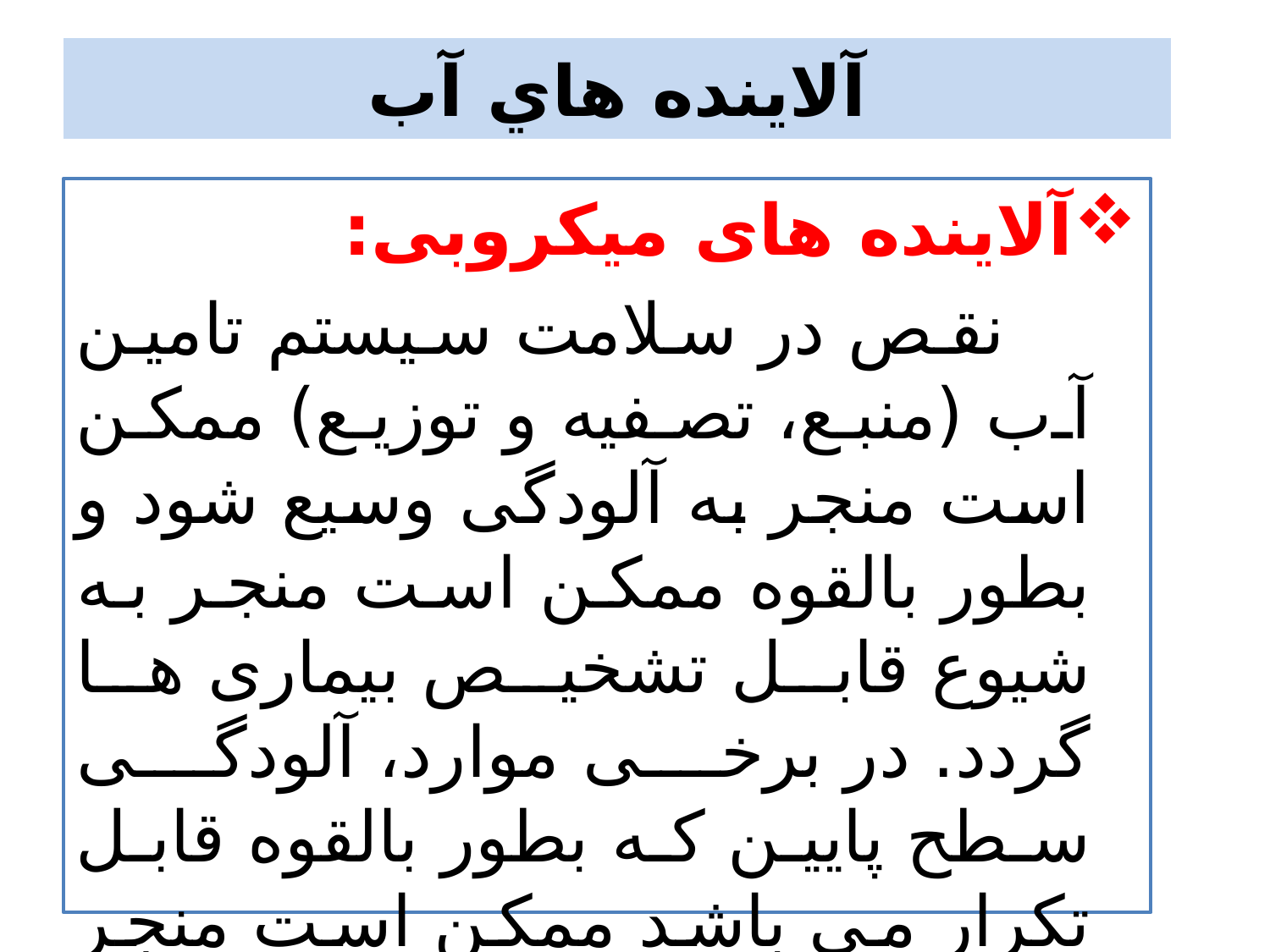

# آلاينده هاي آب
آلاینده های میکروبی:
    نقص در سلامت سیستم تامین آب (منبع، تصفیه و توزیع) ممکن است منجر به آلودگی وسیع شود و بطور بالقوه ممکن است منجر به شیوع قابل تشخیص بیماری ها گردد. در برخی موارد، آلودگی سطح پايین که بطور بالقوه قابل تکرار می باشد ممکن است منجر به بیماری پراکنده (تک گیر) مهمی شود.